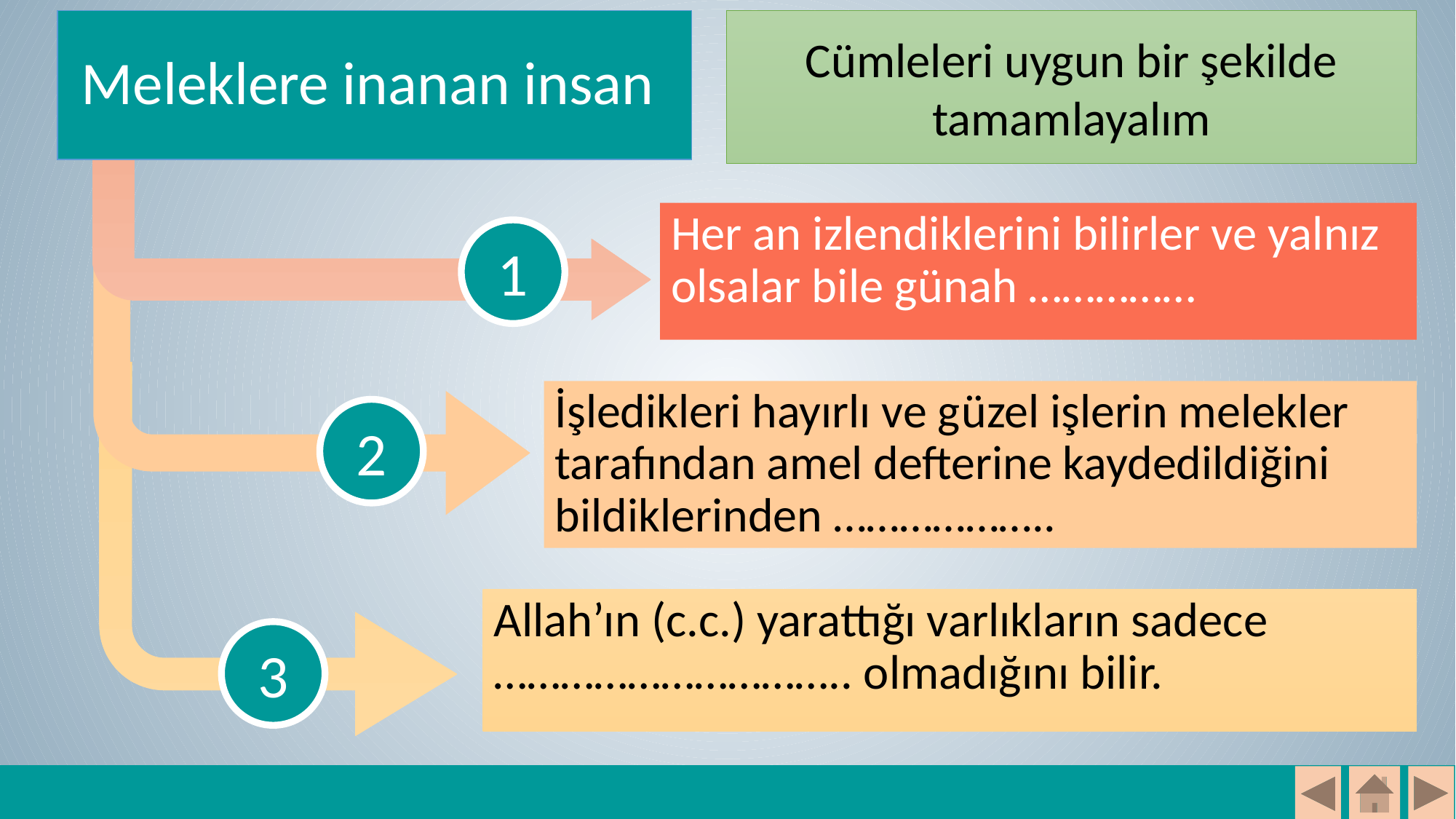

# Meleklere inanan insan
Cümleleri uygun bir şekilde tamamlayalım

1

2
Her an izlendiklerini bilirler ve yalnız olsalar bile günah ……………

3
İşledikleri hayırlı ve güzel işlerin melekler tarafından amel defterine kaydedildiğini bildiklerinden ………………..
Allah’ın (c.c.) yarattığı varlıkların sadece ………………………….. olmadığını bilir.